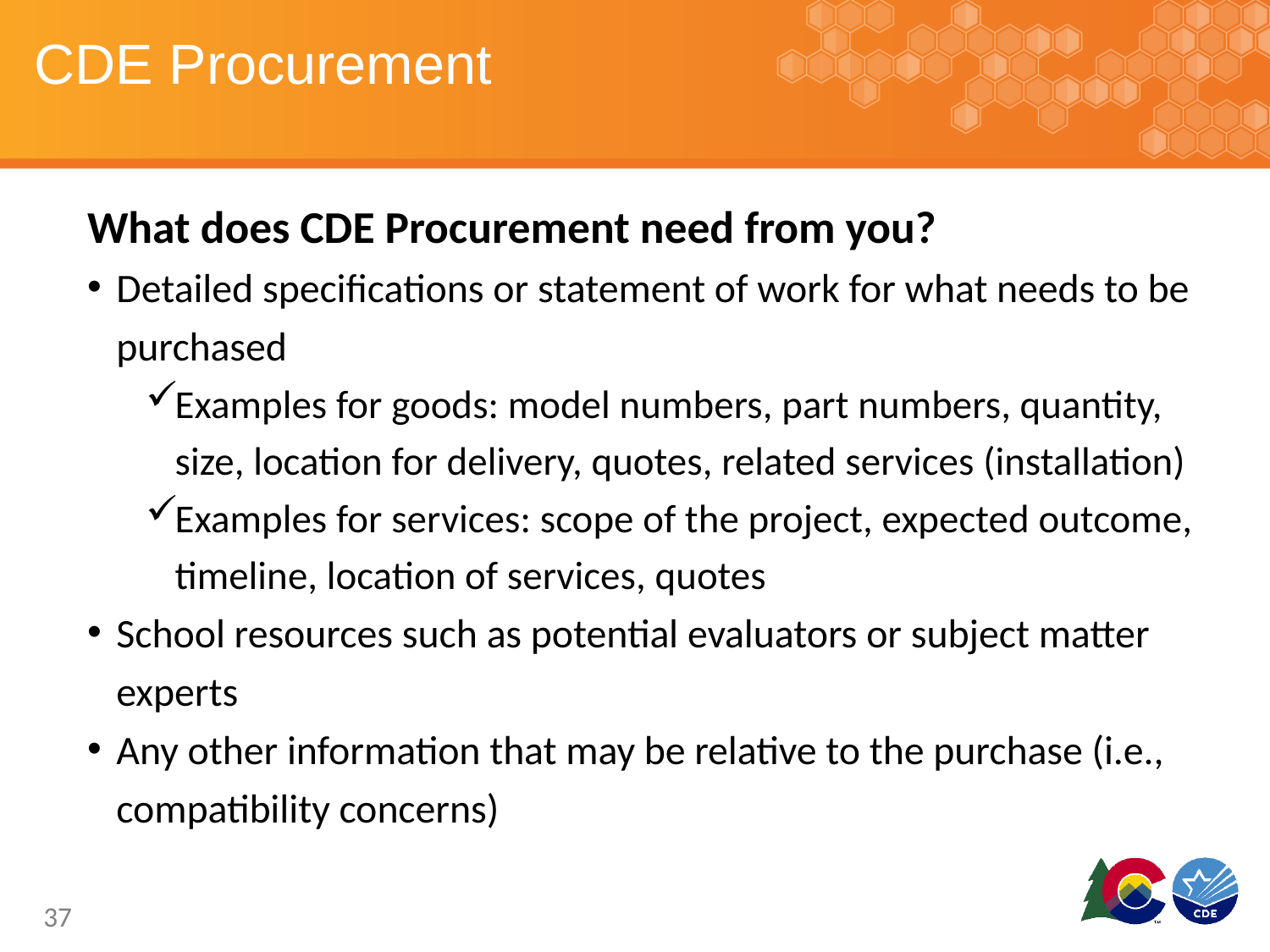

# CDE Procurement
What does CDE Procurement need from you?
Detailed specifications or statement of work for what needs to be purchased
Examples for goods: model numbers, part numbers, quantity, size, location for delivery, quotes, related services (installation)
Examples for services: scope of the project, expected outcome, timeline, location of services, quotes
School resources such as potential evaluators or subject matter experts
Any other information that may be relative to the purchase (i.e., compatibility concerns)
37